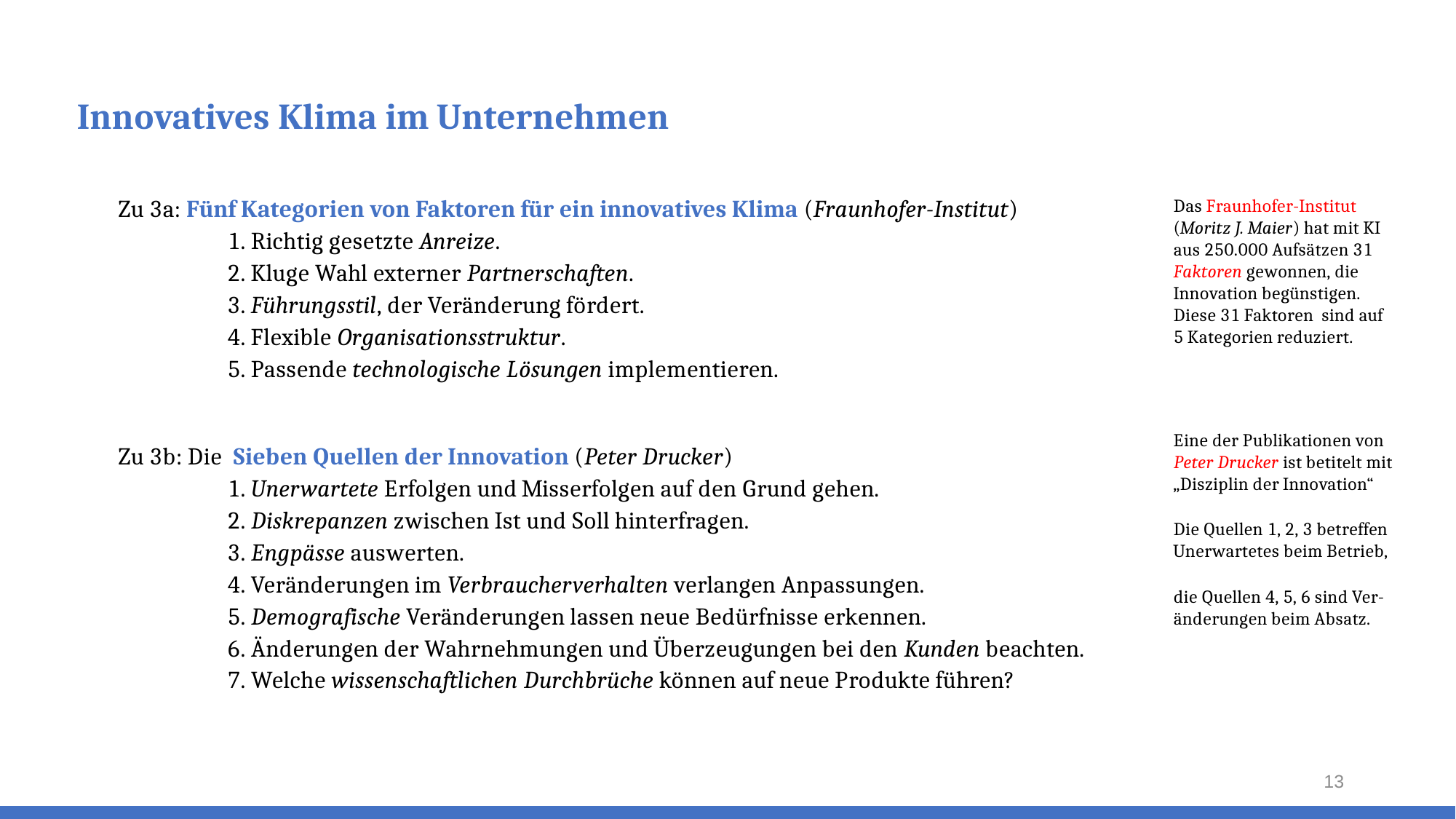

# Innovatives Klima im Unternehmen
Zu 3a: Fünf Kategorien von Faktoren für ein innovatives Klima (Fraunhofer-Institut)
	1. Richtig gesetzte Anreize.
	2. Kluge Wahl externer Partnerschaften.
	3. Führungsstil, der Veränderung fördert.
	4. Flexible Organisationsstruktur.
	5. Passende technologische Lösungen implementieren.
Zu 3b: Die  Sieben Quellen der Innovation (Peter Drucker)
	1. Unerwartete Erfolgen und Misserfolgen auf den Grund gehen.
	2. Diskrepanzen zwischen Ist und Soll hinterfragen.
	3. Engpässe auswerten.
	4. Veränderungen im Verbraucherverhalten verlangen Anpassungen.
	5. Demografische Veränderungen lassen neue Bedürfnisse erkennen.
	6. Änderungen der Wahrnehmungen und Überzeugungen bei den Kunden beachten.
	7. Welche wissenschaftlichen Durchbrüche können auf neue Produkte führen?

Das Fraunhofer-Institut (Moritz J. Maier) hat mit KI aus 250.000 Aufsätzen 31 Faktoren gewonnen, die Innovation begünstigen. Diese 31 Faktoren  sind auf 5 Kategorien reduziert.
Eine der Publikationen von Peter Drucker ist betitelt mit „Disziplin der Innovation“
Die Quellen 1, 2, 3 betreffen Unerwartetes beim Betrieb,
die Quellen 4, 5, 6 sind Ver-änderungen beim Absatz.

13